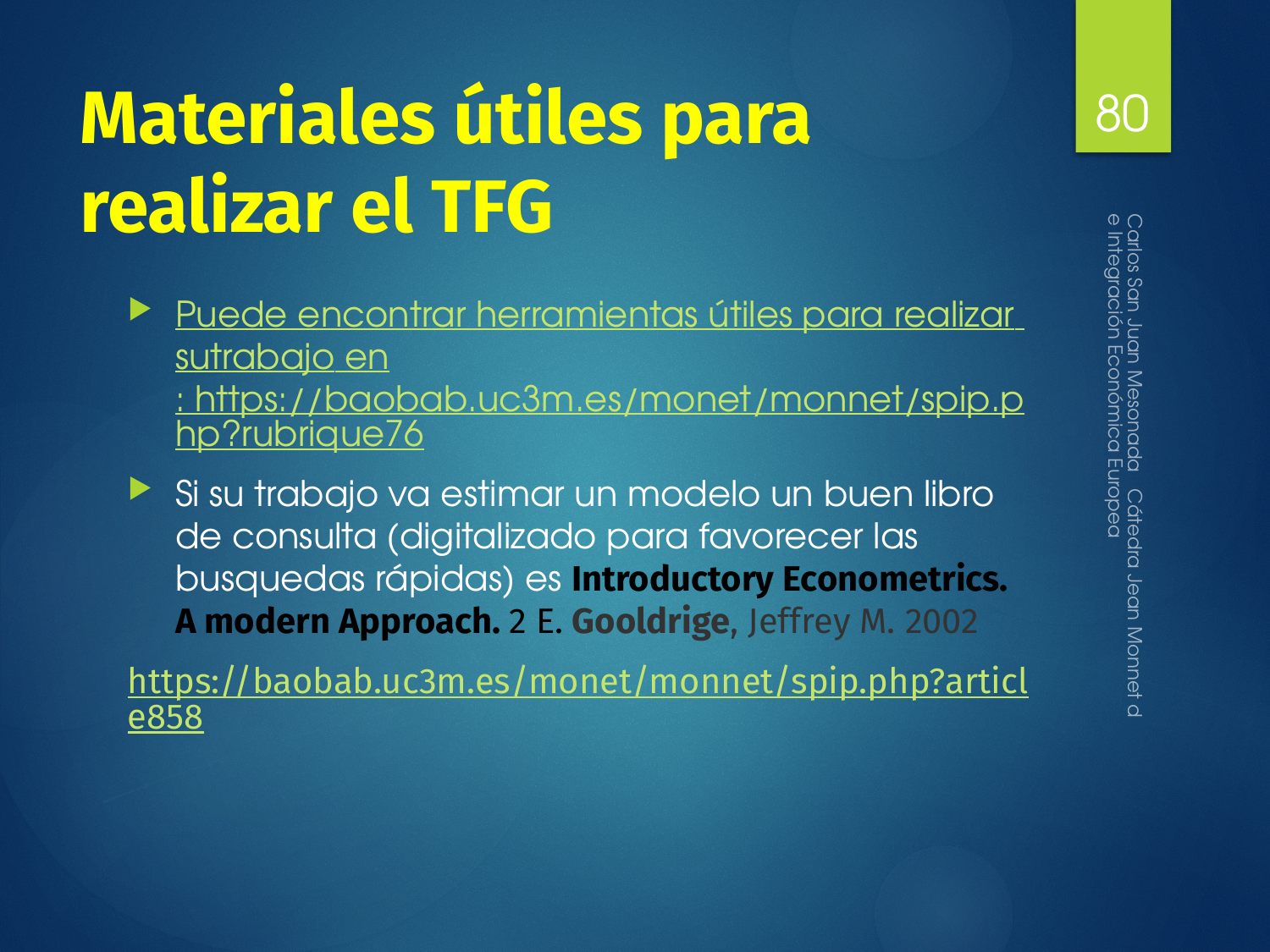

80
# Materiales útiles para realizar el TFG
Puede encontrar herramientas útiles para realizar sutrabajo en: https://baobab.uc3m.es/monet/monnet/spip.php?rubrique76
Si su trabajo va estimar un modelo un buen libro de consulta (digitalizado para favorecer las busquedas rápidas) es Introductory Econometrics. A modern Approach. 2 E. Gooldrige, Jeffrey M. 2002
https://baobab.uc3m.es/monet/monnet/spip.php?article858

Carlos San Juan Mesonada   Cátedra Jean Monnet de Integración Económica Europea